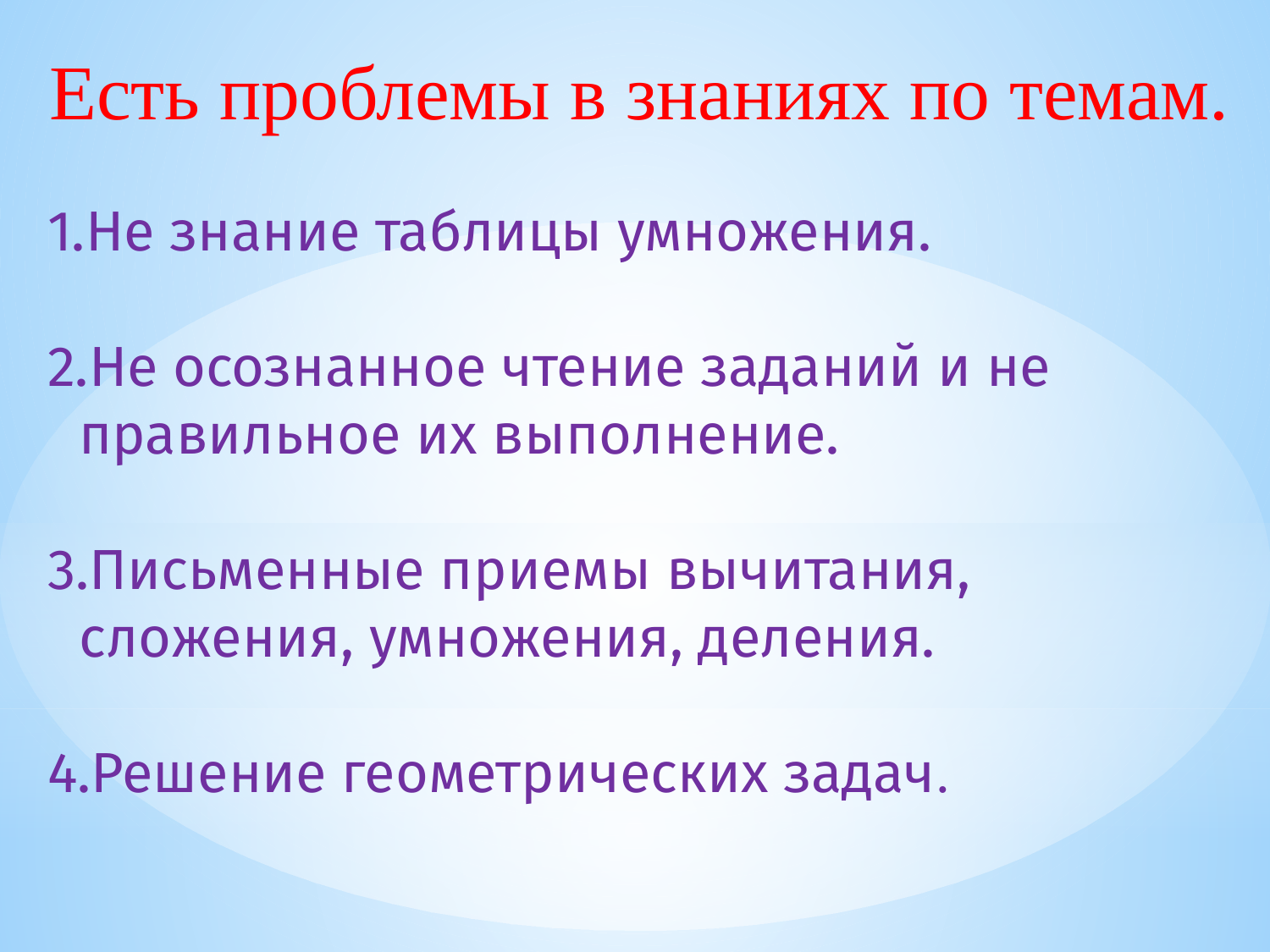

Есть проблемы в знаниях по темам.

Не знание таблицы умножения.

Не осознанное чтение заданий и не правильное их выполнение.

Письменные приемы вычитания, сложения, умножения, деления.

Решение геометрических задач.